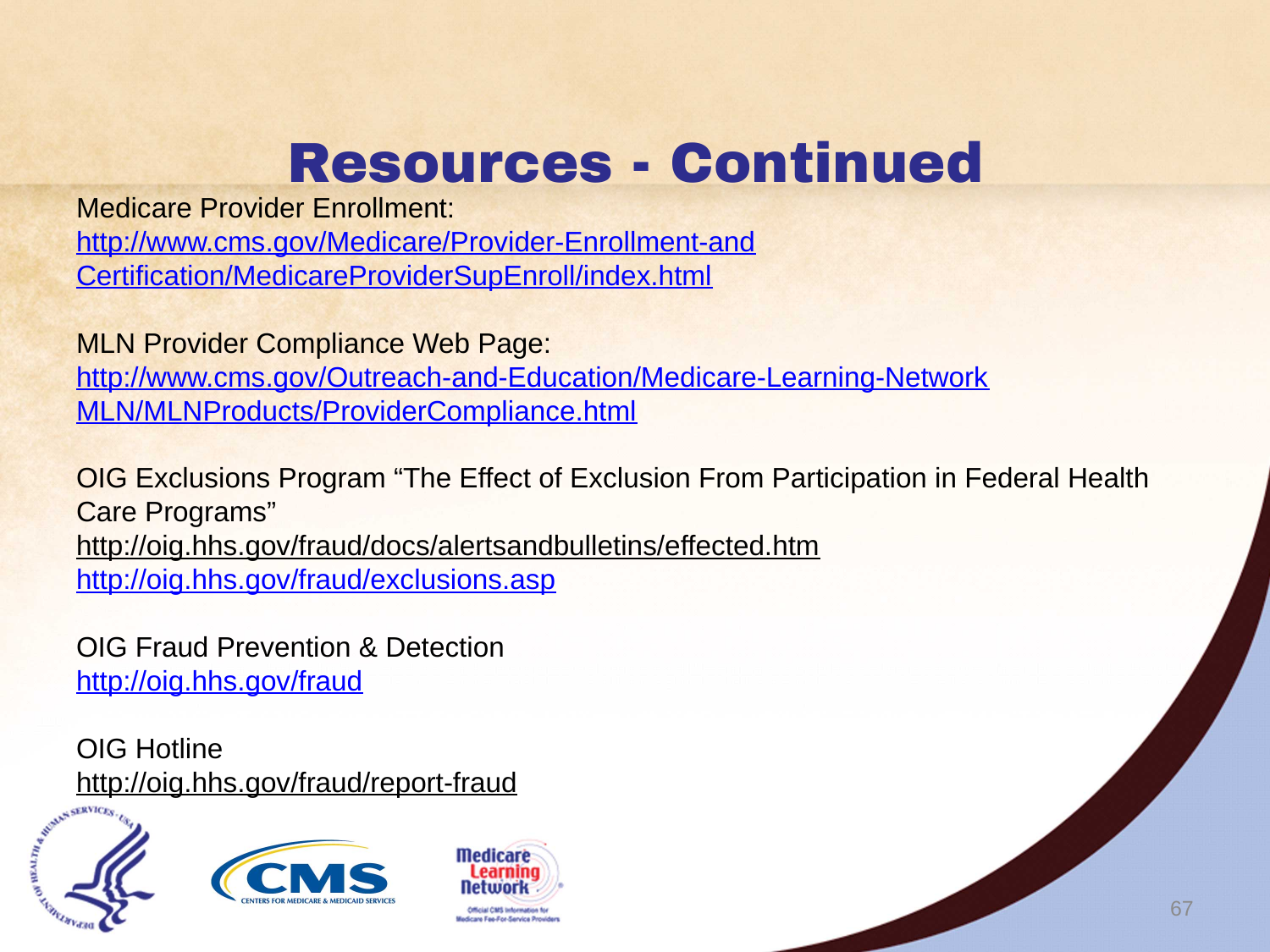

Resources - Continued
Medicare Provider Enrollment:
http://www.cms.gov/Medicare/Provider-Enrollment-and
Certification/MedicareProviderSupEnroll/index.html

MLN Provider Compliance Web Page:
http://www.cms.gov/Outreach-and-Education/Medicare-Learning-Network
MLN/MLNProducts/ProviderCompliance.html

OIG Exclusions Program “The Effect of Exclusion From Participation in Federal Health
Care Programs”
http://oig.hhs.gov/fraud/docs/alertsandbulletins/effected.htm
http://oig.hhs.gov/fraud/exclusions.asp

OIG Fraud Prevention & Detection
http://oig.hhs.gov/fraud

OIG Hotline
http://oig.hhs.gov/fraud/report-fraud

67